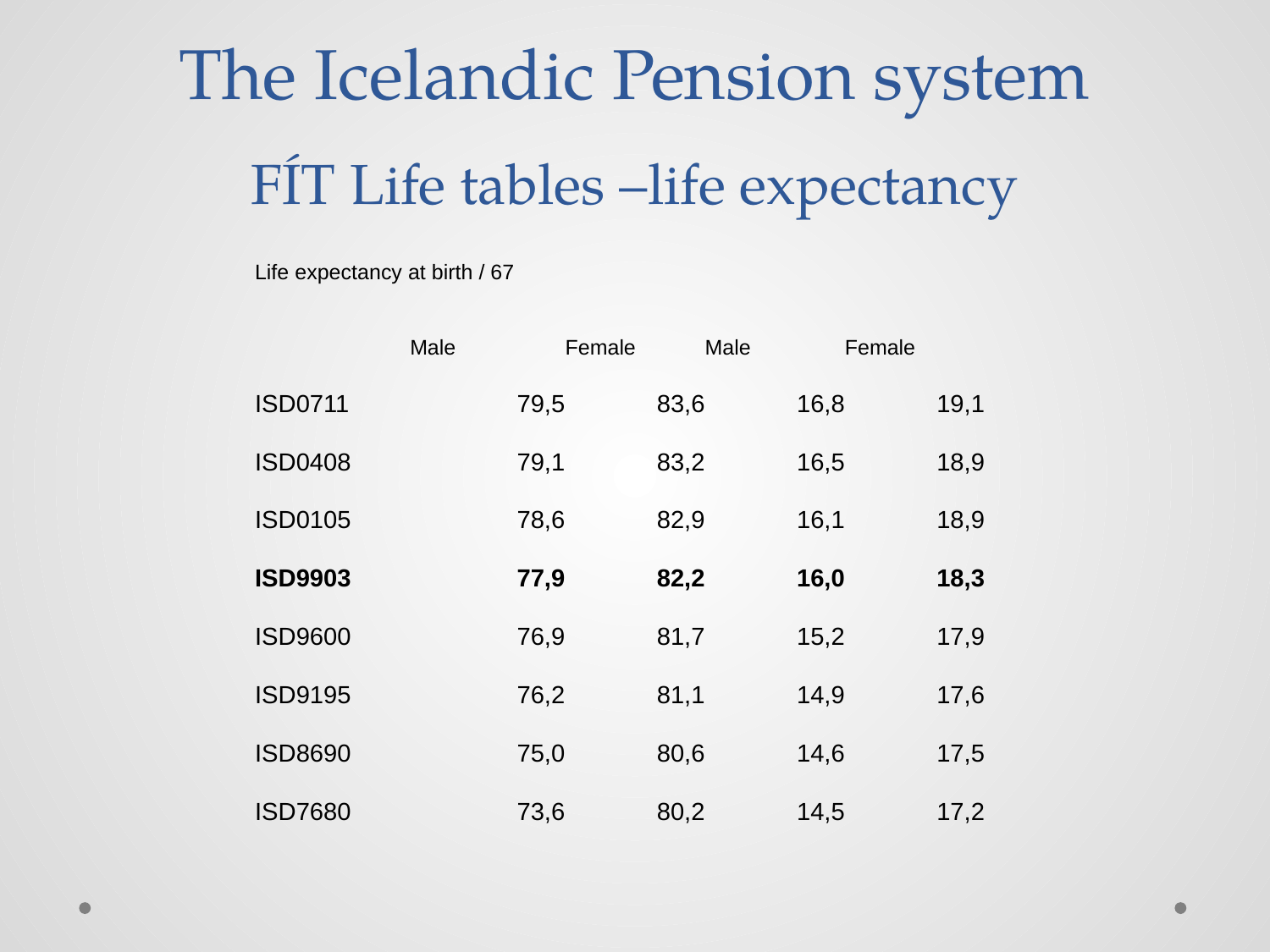

# The Icelandic Pension system FÍT Life tables –life expectancy
| Life expectancy at birth / 67 |  |  |  |  |
| --- | --- | --- | --- | --- |
|  | Male | Female | Male | Female |
| ISD0711 | 79,5 | 83,6 | 16,8 | 19,1 |
| ISD0408 | 79,1 | 83,2 | 16,5 | 18,9 |
| ISD0105 | 78,6 | 82,9 | 16,1 | 18,9 |
| ISD9903 | 77,9 | 82,2 | 16,0 | 18,3 |
| ISD9600 | 76,9 | 81,7 | 15,2 | 17,9 |
| ISD9195 | 76,2 | 81,1 | 14,9 | 17,6 |
| ISD8690 | 75,0 | 80,6 | 14,6 | 17,5 |
| ISD7680 | 73,6 | 80,2 | 14,5 | 17,2 |